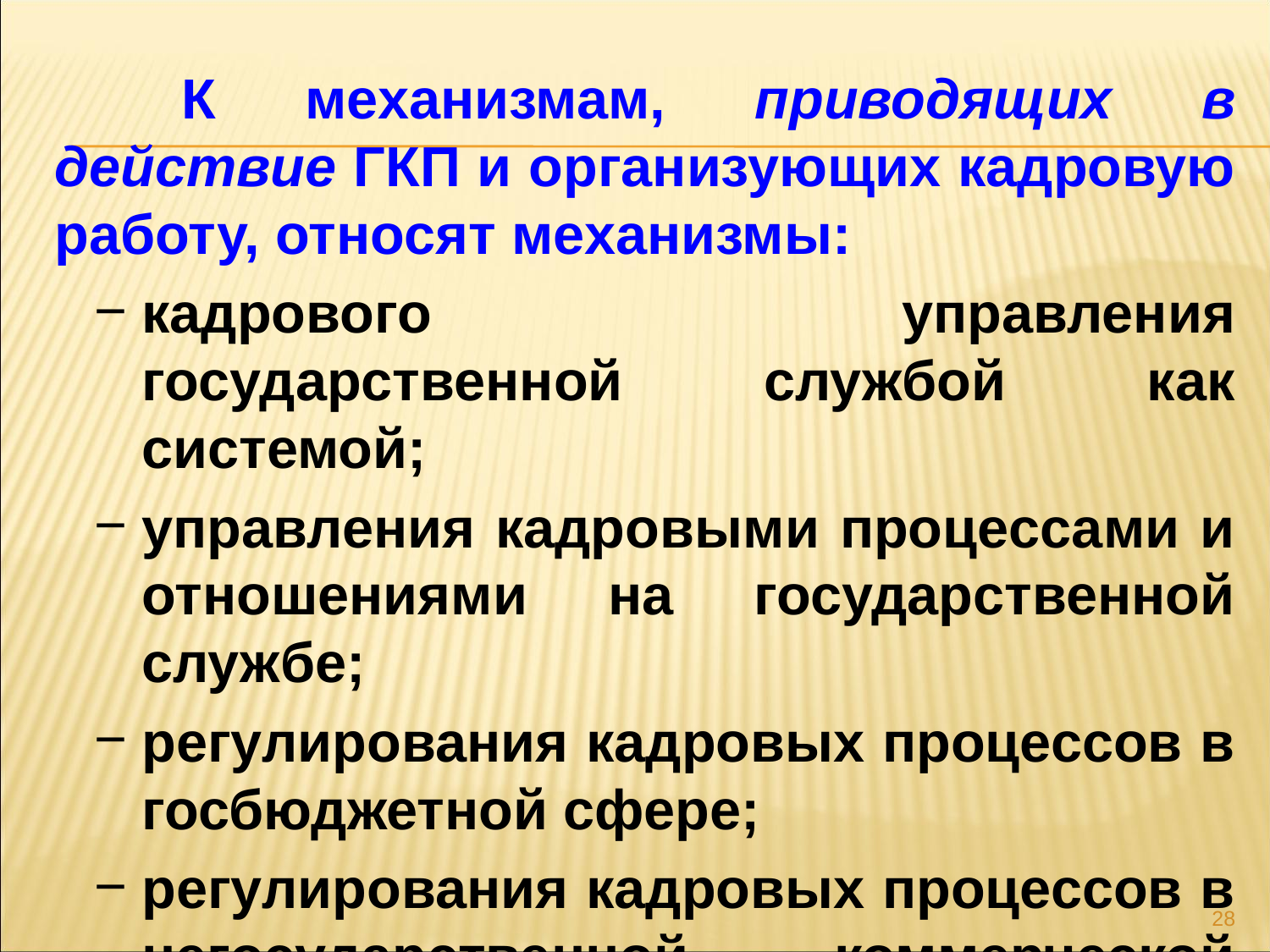

К механизмам, приводящих в действие ГКП и организующих кадровую работу, относят механизмы:
кадрового управления государственной службой как системой;
управления кадровыми процессами и отношениями на государственной службе;
регулирования кадровых процессов в госбюджетной сфере;
регулирования кадровых процессов в негосударственной, коммерческой сфере;

28